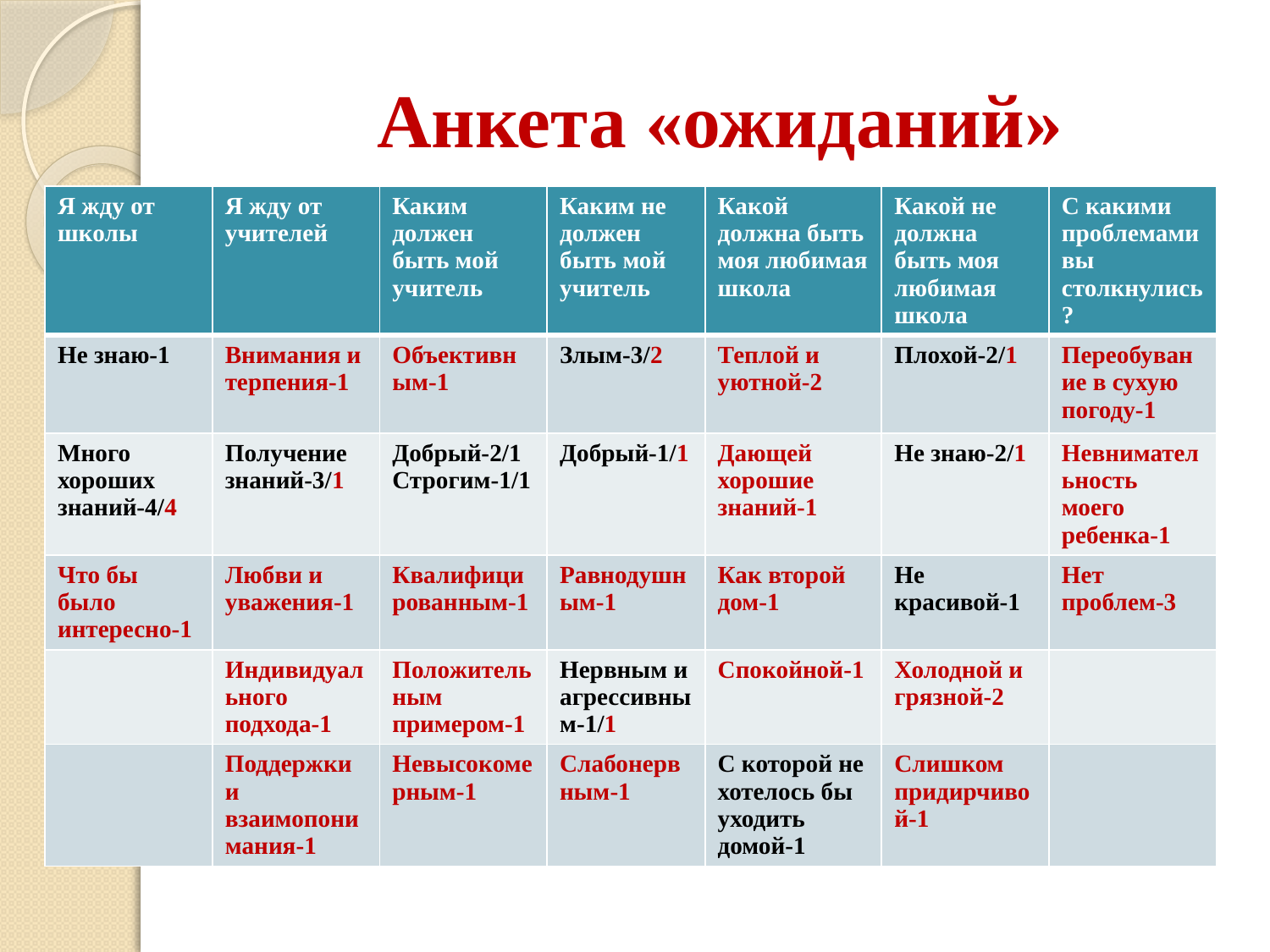

# Анкета «ожиданий»
| Я жду от школы | Я жду от учителей | Каким должен быть мой учитель | Каким не должен быть мой учитель | Какой должна быть моя любимая школа | Какой не должна быть моя любимая школа | С какими проблемами вы столкнулись? |
| --- | --- | --- | --- | --- | --- | --- |
| Не знаю-1 | Внимания и терпения-1 | Объективным-1 | Злым-3/2 | Теплой и уютной-2 | Плохой-2/1 | Переобувание в сухую погоду-1 |
| Много хороших знаний-4/4 | Получение знаний-3/1 | Добрый-2/1 Строгим-1/1 | Добрый-1/1 | Дающей хорошие знаний-1 | Не знаю-2/1 | Невнимательность моего ребенка-1 |
| Что бы было интересно-1 | Любви и уважения-1 | Квалифицированным-1 | Равнодушным-1 | Как второй дом-1 | Не красивой-1 | Нет проблем-3 |
|  | Индивидуального подхода-1 | Положительным примером-1 | Нервным и агрессивным-1/1 | Спокойной-1 | Холодной и грязной-2 |  |
|  | Поддержки и взаимопонимания-1 | Невысокомерным-1 | Слабонервным-1 | С которой не хотелось бы уходить домой-1 | Слишком придирчивой-1 |  |